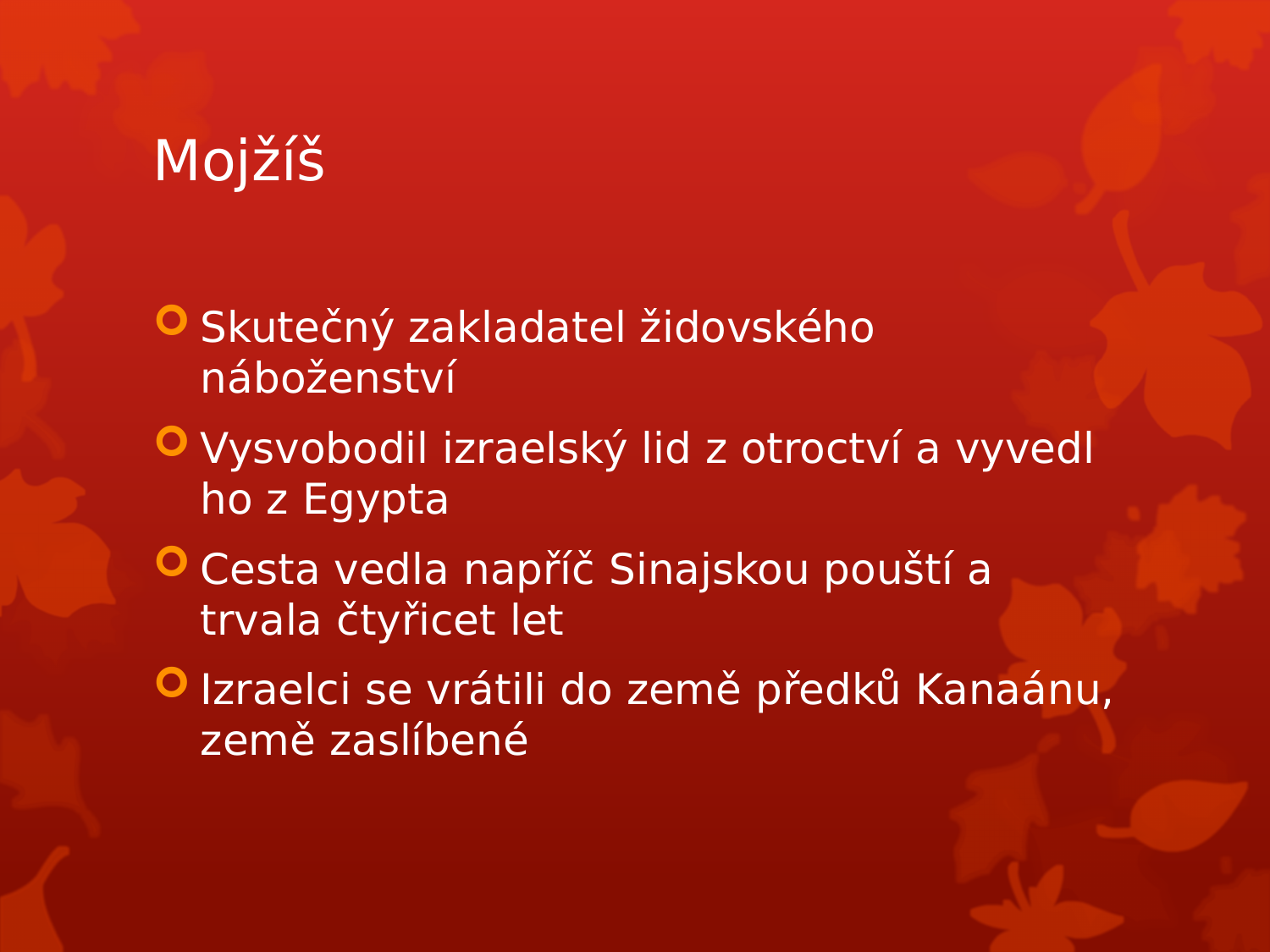

# Mojžíš
Skutečný zakladatel židovského náboženství
Vysvobodil izraelský lid z otroctví a vyvedl ho z Egypta
Cesta vedla napříč Sinajskou pouští a trvala čtyřicet let
Izraelci se vrátili do země předků Kanaánu, země zaslíbené